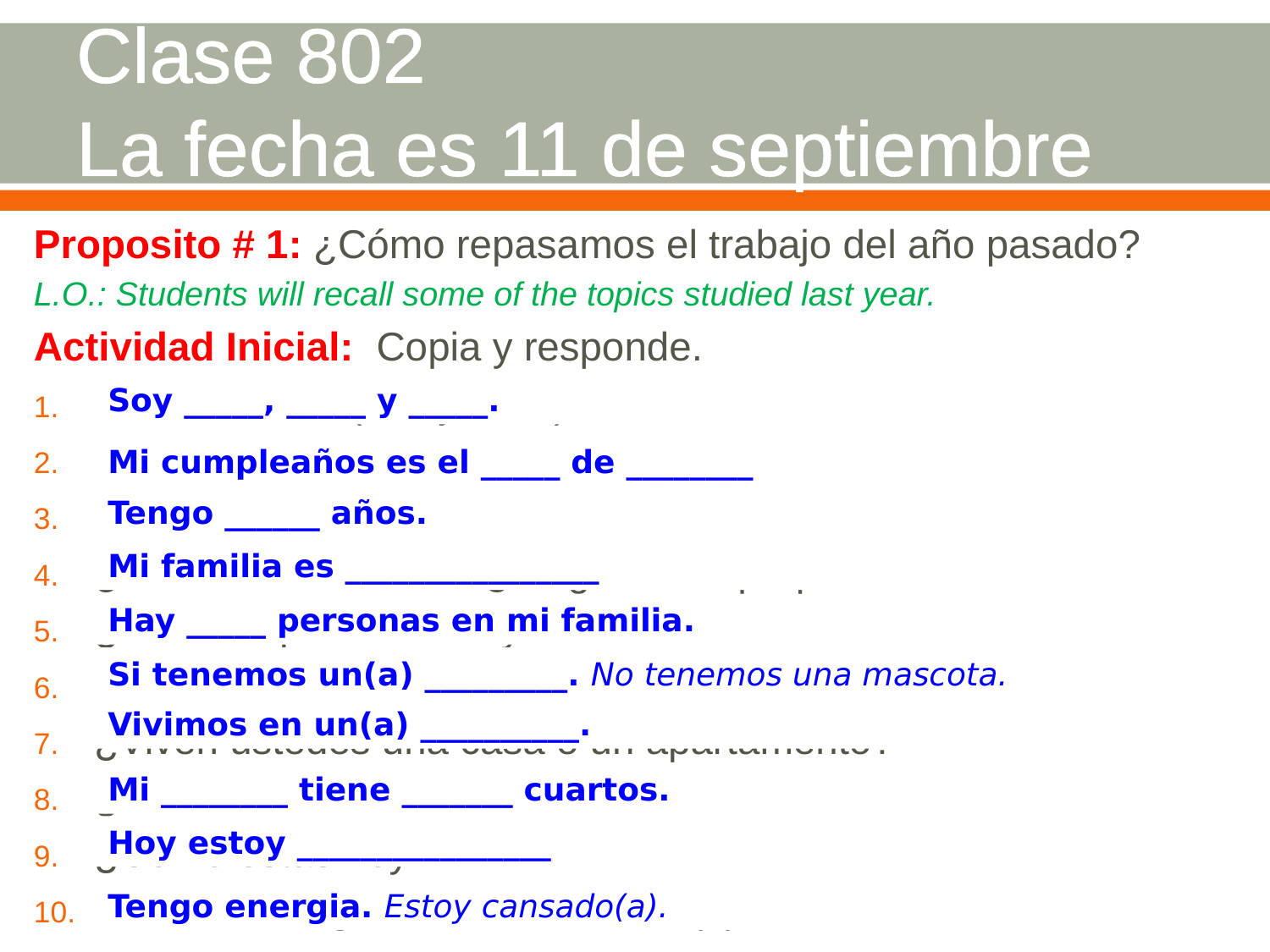

# Me llamo_______________   Clase 802 La fecha es 11 de septiembre del 2017
Proposito # 1: ¿Cómo repasamos el trabajo del año pasado?
L.O.: Students will recall some of the topics studied last year.
Actividad Inicial:  Copia y responde.
¿Cómo eres? (3 adjetivos)
¿Cuándo es tu cumpleaños?
¿Cuántos años tienes?
¿Cómo es tu familia? ¿Es grande o pequeña?
¿Cuántas personas hay en tu famlia?
¿Tienen ustedes una mascota? ¿Qué tienen?
¿Viven ustedes una casa o un apartamento?
¿Cuántos cuartos tiene?
¿Cómo estás hoy?
¿Tienes energía o estás cansado(a)?
Soy _____, _____ y _____.
Mi cumpleaños es el _____ de ________
Tengo ______ años.
Mi familia es ________________
Hay _____ personas en mi familia.
Si tenemos un(a) _________. No tenemos una mascota.
Vivimos en un(a) __________.
Mi ________ tiene _______ cuartos.
Hoy estoy ________________
Tengo energia. Estoy cansado(a).